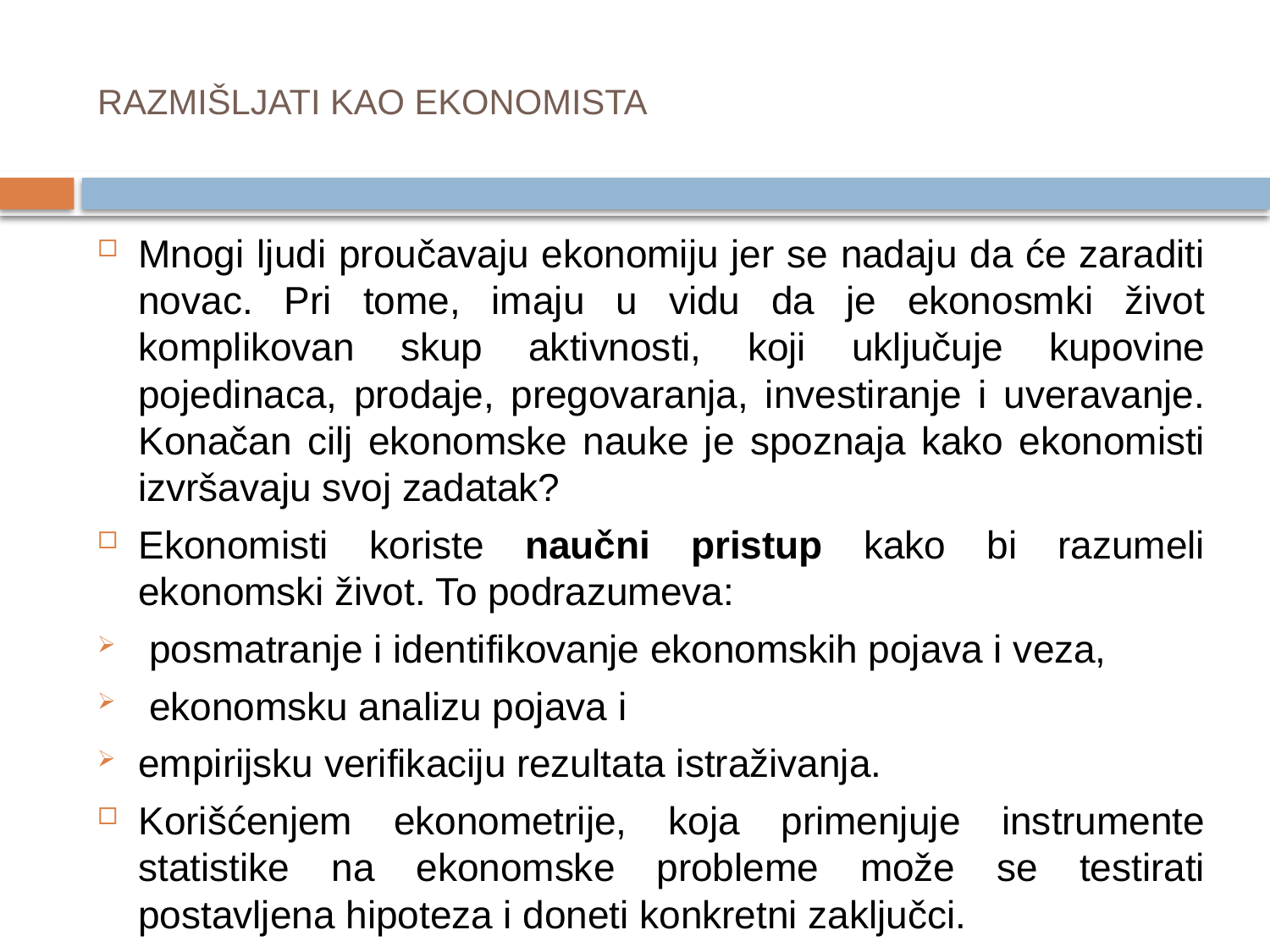

# RAZMIŠLJATI KAO EKONOMISTA
Mnogi ljudi proučavaju ekonomiju jer se nadaju da će zaraditi novac. Pri tome, imaju u vidu da je ekonosmki život komplikovan skup aktivnosti, koji uključuje kupovine pojedinaca, prodaje, pregovaranja, investiranje i uveravanje. Konačan cilj ekonomske nauke je spoznaja kako ekonomisti izvršavaju svoj zadatak?
Ekonomisti koriste naučni pristup kako bi razumeli ekonomski život. To podrazumeva:
 posmatranje i identifikovanje ekonomskih pojava i veza,
 ekonomsku analizu pojava i
empirijsku verifikaciju rezultata istraživanja.
Korišćenjem ekonometrije, koja primenjuje instrumente statistike na ekonomske probleme može se testirati postavljena hipoteza i doneti konkretni zaključci.